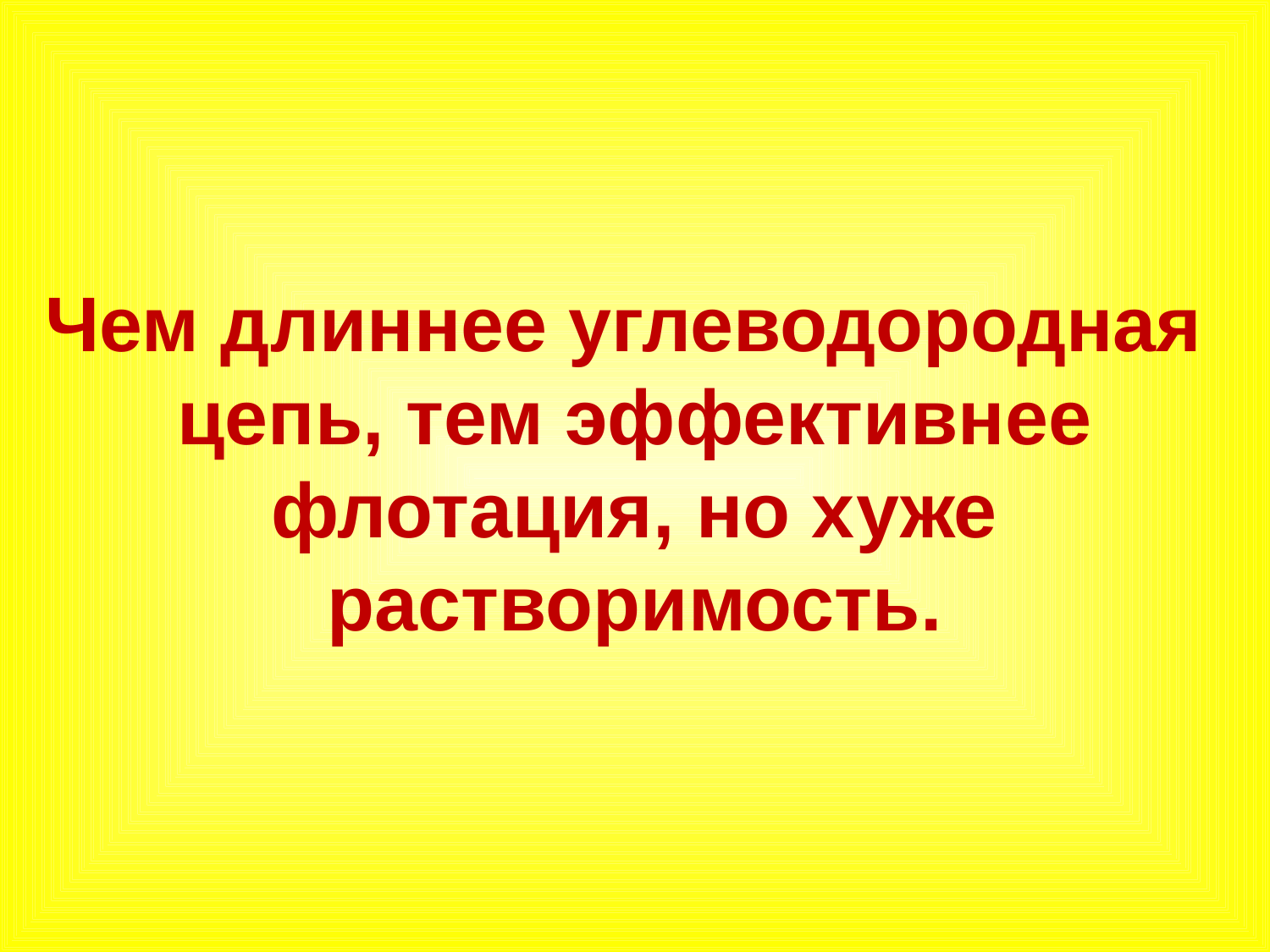

Чем длиннее углеводородная  цепь, тем эффективнее флотация, но хуже растворимость.